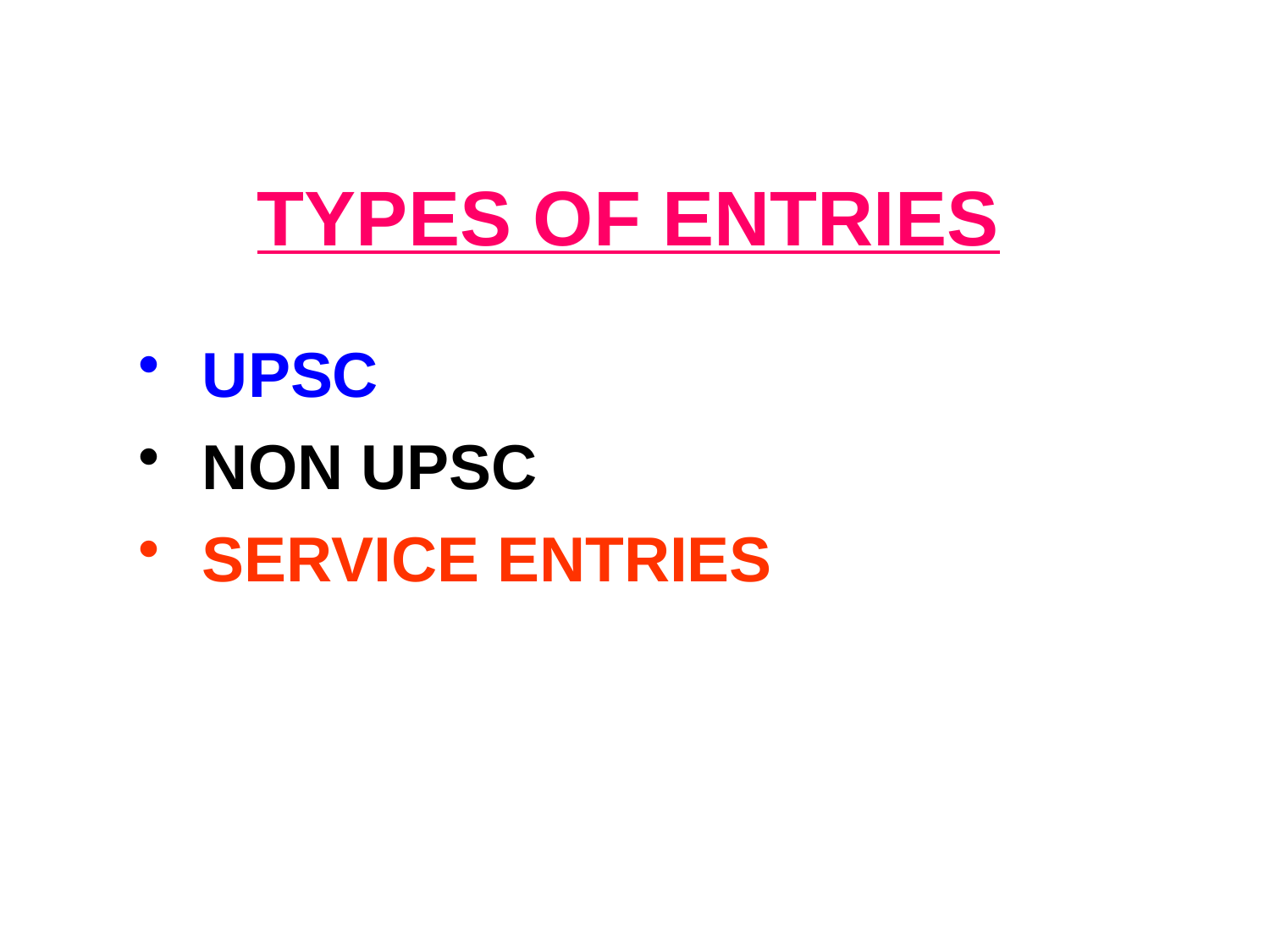

TYPES OF ENTRIES
UPSC
NON UPSC
SERVICE ENTRIES